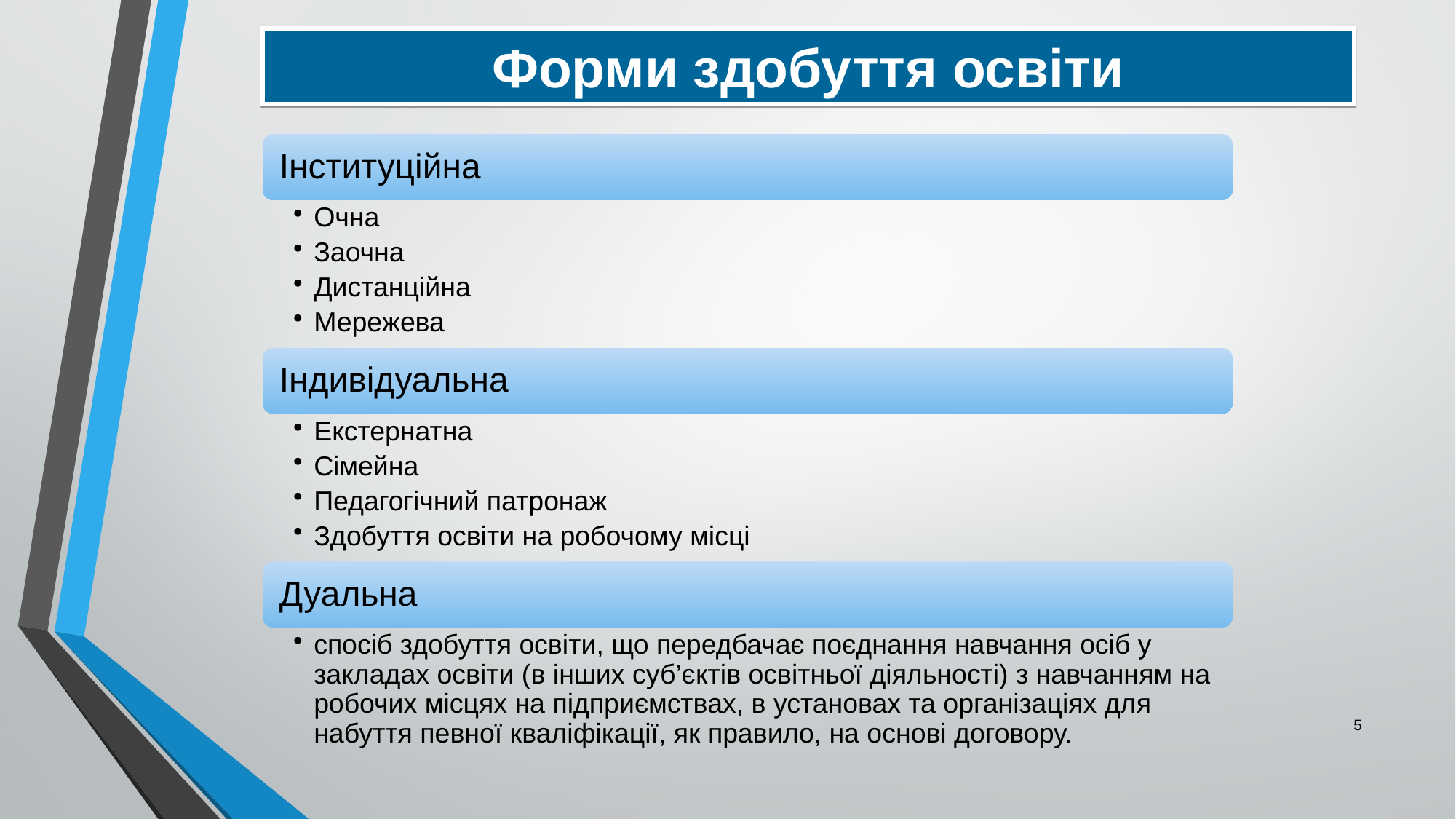

Форми здобуття освіти
Інституційна
Очна
Заочна
Дистанційна
Мережева
Індивідуальна
Екстернатна
Сімейна
Педагогічний патронаж
Здобуття освіти на робочому місці
Дуальна
спосіб здобуття освіти, що передбачає поєднання навчання осіб у закладах освіти (в інших суб’єктів освітньої діяльності) з навчанням на робочих місцях на підприємствах, в установах та організаціях для набуття певної кваліфікації, як правило, на основі договору.
5